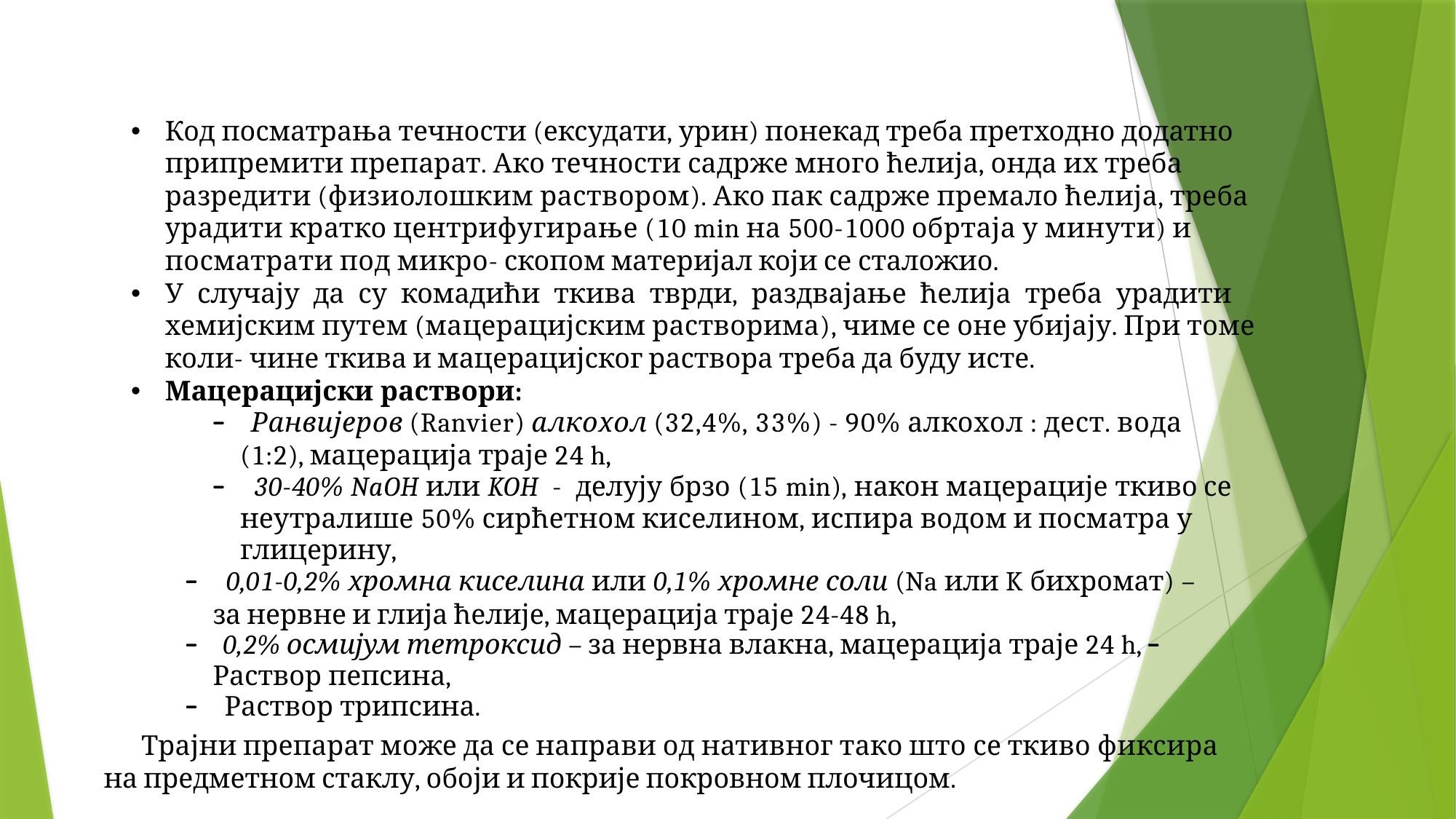

Код посматрања течности (ексудати, урин) понекад треба претходно додатно припремити препарат. Ако течности садрже много ћелија, онда их треба разредити (физиолошким раствором). Ако пак садрже премало ћелија, треба урадити кратко центрифугирање (10 min на 500-1000 обртаја у минути) и посматрати под микро- скопом материјал који се сталожио.
У  случају  да  су  комадићи  ткива  тврди,  раздвајање  ћелија  треба  урадити хемијским путем (мацерацијским растворима), чиме се оне убијају. При томе коли- чине ткива и мацерацијског раствора треба да буду исте.
Мацерацијски раствори:
–   Ранвијеров (Ranvier) алкохол (32,4%, 33%) - 90% алкохол : дест. вода
(1:2), мацерација траје 24 h,
–   30-40% NaOH или KOH  -  делују брзо (15 min), након мацерације ткиво се неутралише 50% сирћетном киселином, испира водом и посматра у глицерину,
–   0,01-0,2% хромна киселина или 0,1% хромне соли (Na или K бихромат) –
за нервне и глија ћелије, мацерација траје 24-48 h,
–   0,2% осмијум тетроксид – за нервна влакна, мацерација траје 24 h, –   Раствор пепсина,
–   Раствор трипсина.

	Трајни препарат може да се направи од нативног тако што се ткиво фиксира
на предметном стаклу, обоји и покрије покровном плочицом.